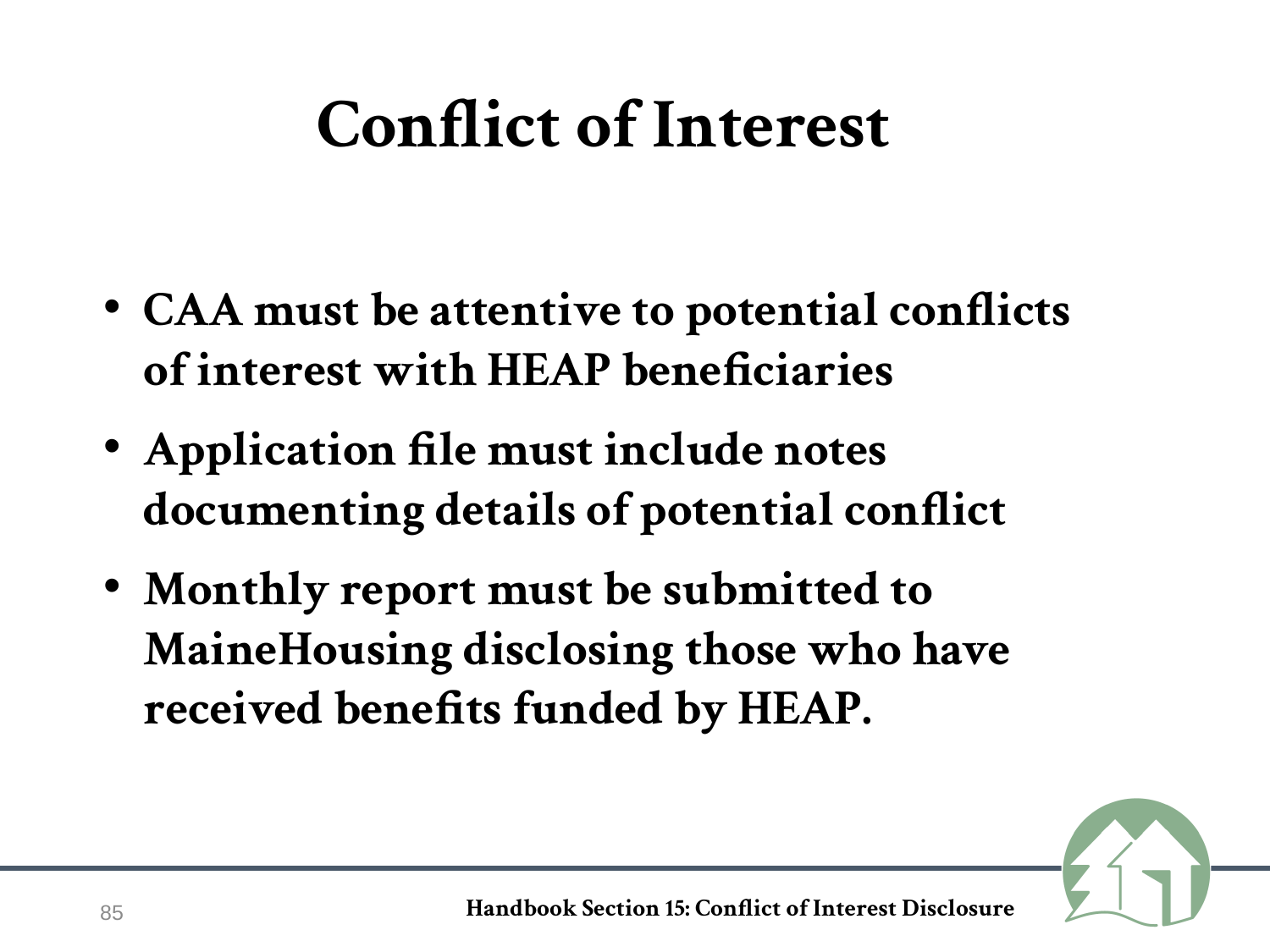

Conflict of Interest
CAA must be attentive to potential conflicts of interest with HEAP beneficiaries
Application file must include notes documenting details of potential conflict
Monthly report must be submitted to MaineHousing disclosing those who have received benefits funded by HEAP.

Handbook Section 15: Conflict of Interest Disclosure
85